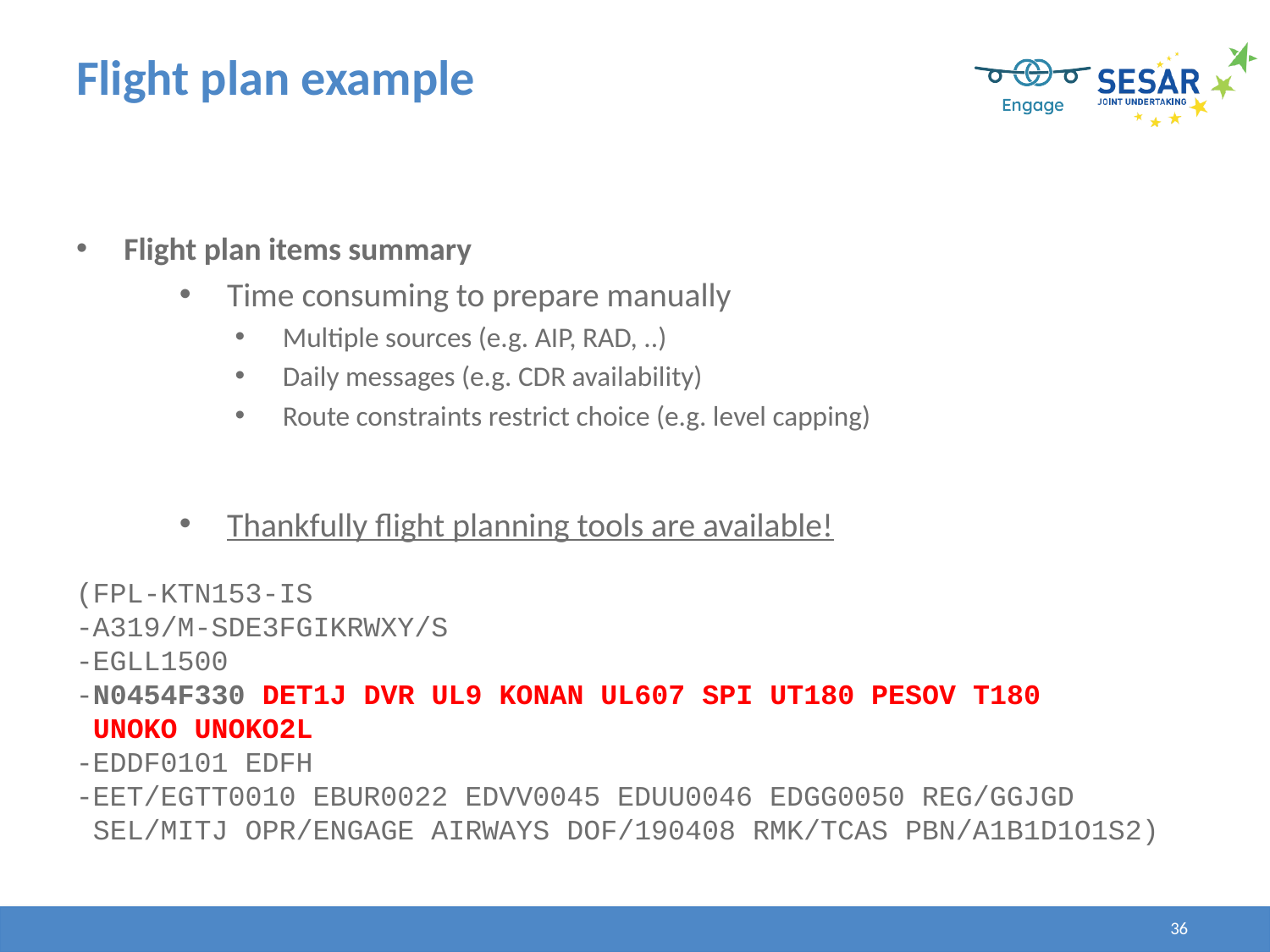

# Flight plan example
Flight plan items summary
Time consuming to prepare manually
Multiple sources (e.g. AIP, RAD, ..)
Daily messages (e.g. CDR availability)
Route constraints restrict choice (e.g. level capping)

Thankfully flight planning tools are available!

(FPL-KTN153-IS
-A319/M-SDE3FGIKRWXY/S
-EGLL1500
-N0454F330 DET1J DVR UL9 KONAN UL607 SPI UT180 PESOV T180
 UNOKO UNOKO2L
-EDDF0101 EDFH
-EET/EGTT0010 EBUR0022 EDVV0045 EDUU0046 EDGG0050 REG/GGJGD
 SEL/MITJ OPR/ENGAGE AIRWAYS DOF/190408 RMK/TCAS PBN/A1B1D1O1S2)
36